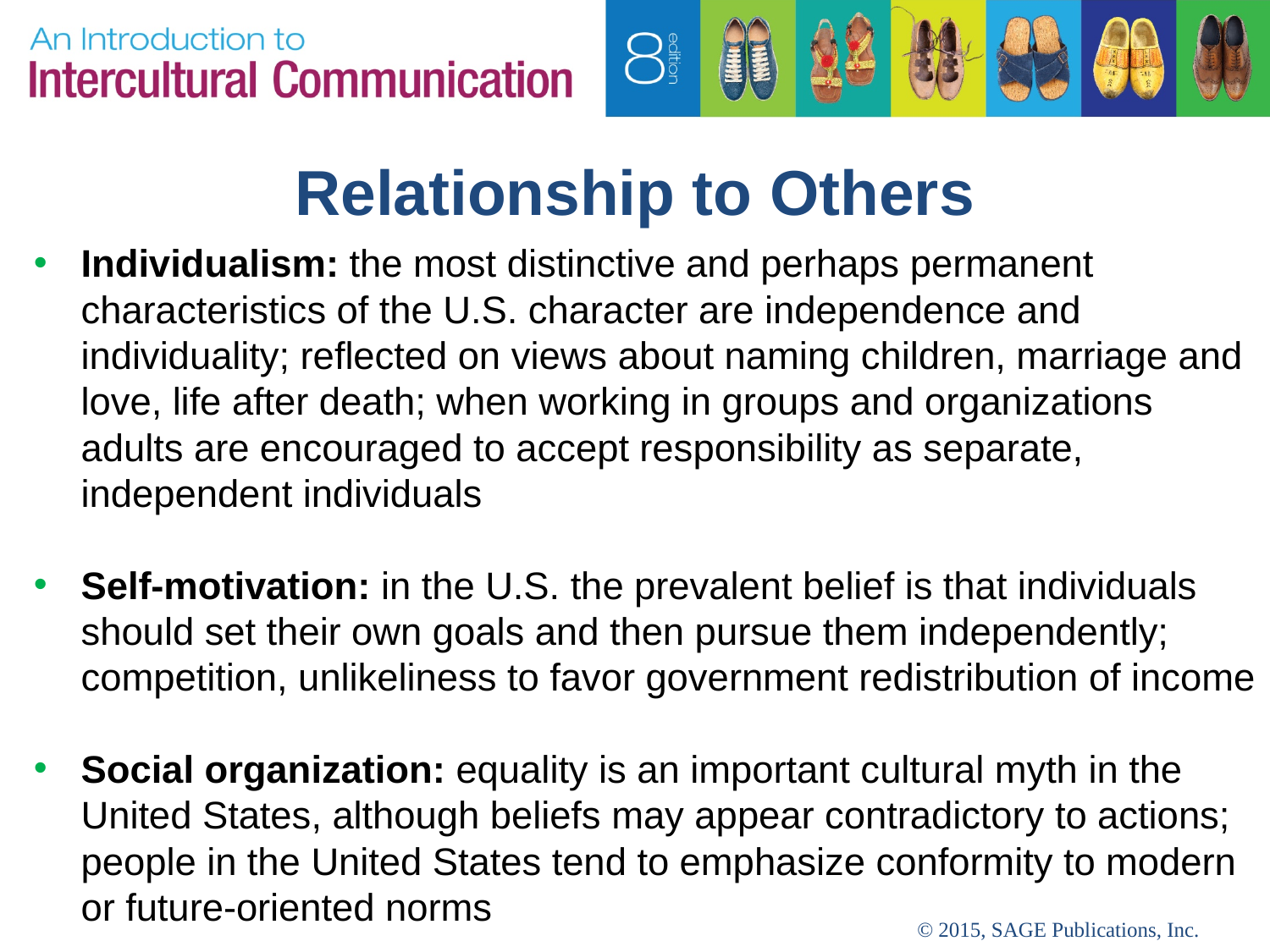

# Relationship to Others
Individualism: the most distinctive and perhaps permanent characteristics of the U.S. character are independence and individuality; reflected on views about naming children, marriage and love, life after death; when working in groups and organizations adults are encouraged to accept responsibility as separate, independent individuals

Self-motivation: in the U.S. the prevalent belief is that individuals should set their own goals and then pursue them independently; competition, unlikeliness to favor government redistribution of income

Social organization: equality is an important cultural myth in the United States, although beliefs may appear contradictory to actions; people in the United States tend to emphasize conformity to modern or future-oriented norms

© 2015, SAGE Publications, Inc.